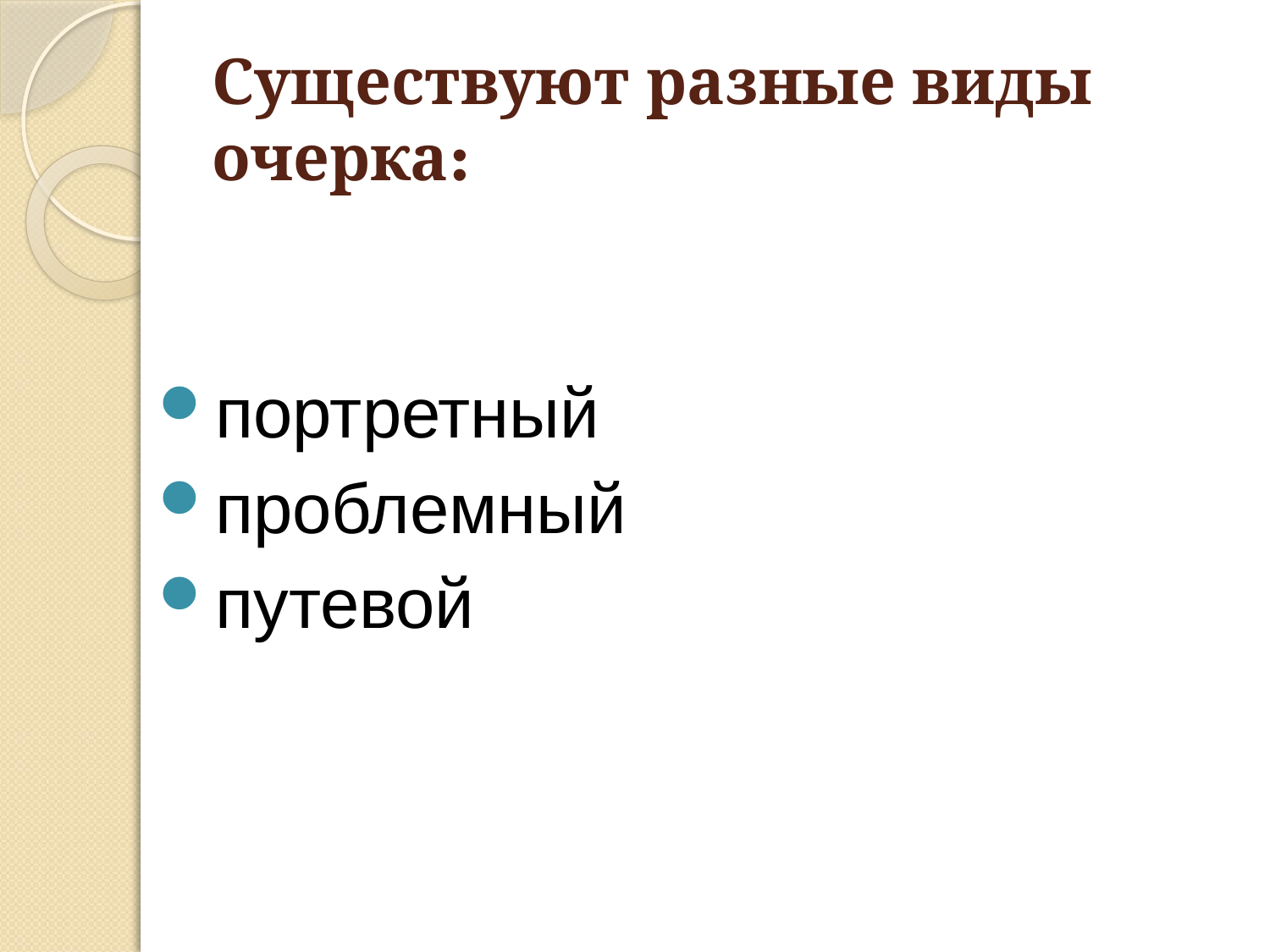

# Существуют разные виды очерка:

портретный
проблемный
путевой